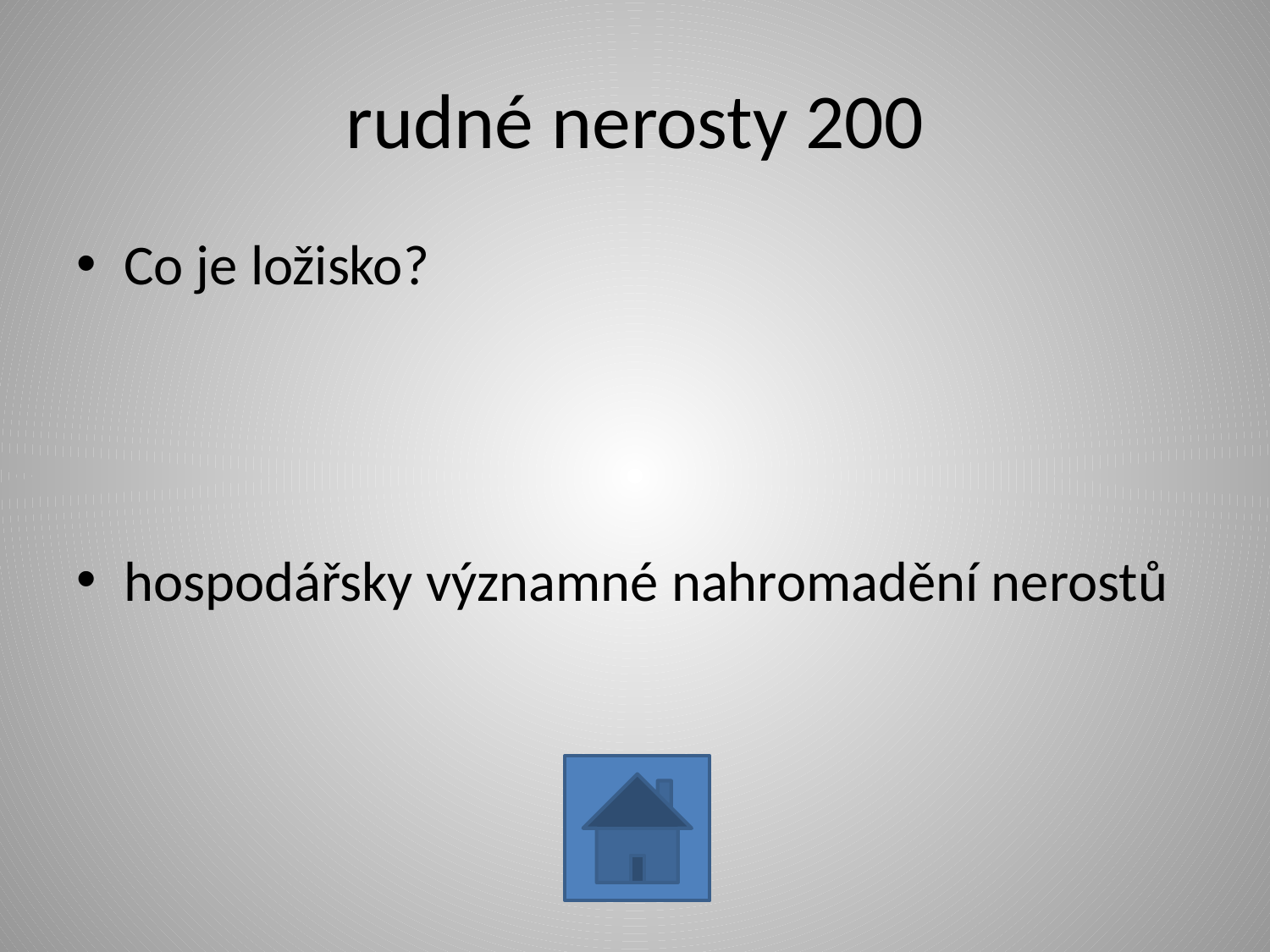

# rudné nerosty 200
Co je ložisko?

hospodářsky významné nahromadění nerostů